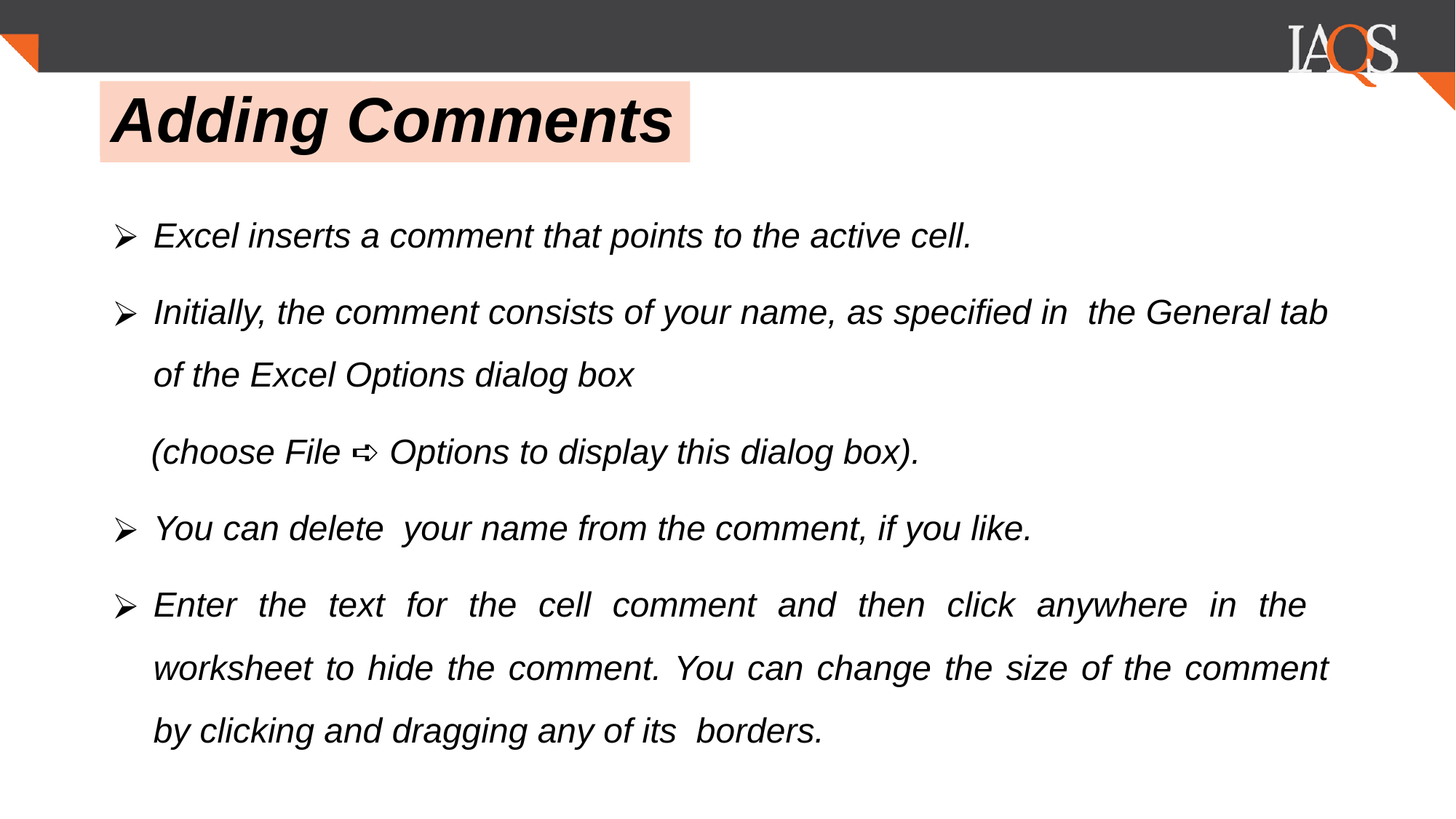

.

# Adding Comments
Excel inserts a comment that points to the active cell.
Initially, the comment consists of your name, as specified in  the General tab of the Excel Options dialog box
    (choose File ➪ Options to display this dialog box).
You can delete  your name from the comment, if you like.
Enter the text for the cell comment and then click anywhere in the  worksheet to hide the comment. You can change the size of the comment by clicking and dragging any of its  borders.